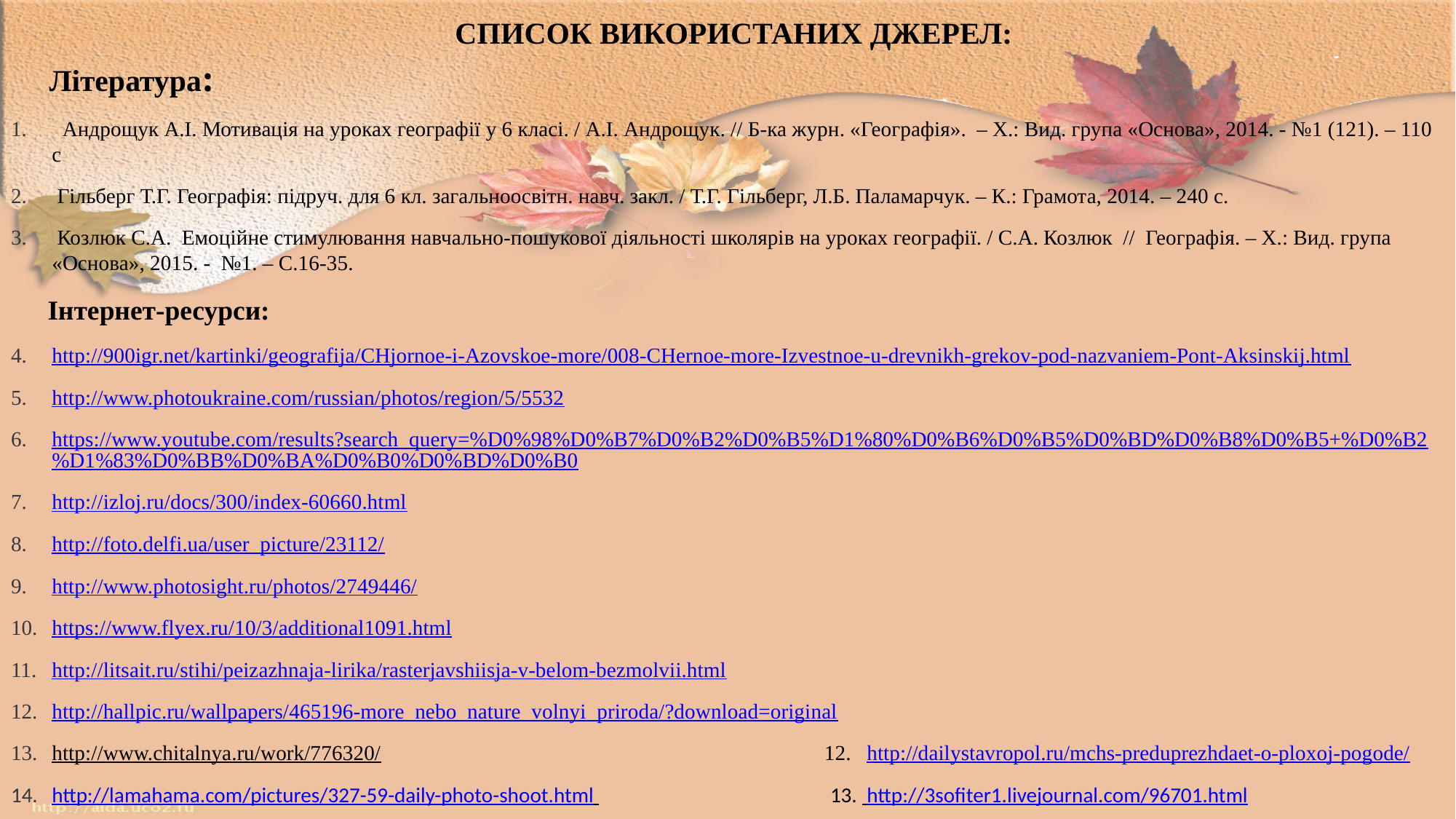

# СПИСОК ВИКОРИСТАНИХ ДЖЕРЕЛ:
     Література:
  Андрощук А.І. Мотивація на уроках географії у 6 класі. / А.І. Андрощук. // Б-ка журн. «Географія».  – Х.: Вид. група «Основа», 2014. - №1 (121). – 110 с
 Гільберг Т.Г. Географія: підруч. для 6 кл. загальноосвітн. навч. закл. / Т.Г. Гільберг, Л.Б. Паламарчук. – К.: Грамота, 2014. – 240 с.
 Козлюк С.А.  Емоційне стимулювання навчально-пошукової діяльності школярів на уроках географії. / С.А. Козлюк  //  Географія. – Х.: Вид. група «Основа», 2015. -  №1. – С.16-35.
       Інтернет-ресурси:
http://900igr.net/kartinki/geografija/CHjornoe-i-Azovskoe-more/008-CHernoe-more-Izvestnoe-u-drevnikh-grekov-pod-nazvaniem-Pont-Aksinskij.html
http://www.photoukraine.com/russian/photos/region/5/5532
https://www.youtube.com/results?search_query=%D0%98%D0%B7%D0%B2%D0%B5%D1%80%D0%B6%D0%B5%D0%BD%D0%B8%D0%B5+%D0%B2%D1%83%D0%BB%D0%BA%D0%B0%D0%BD%D0%B0
http://izloj.ru/docs/300/index-60660.html
http://foto.delfi.ua/user_picture/23112/
http://www.photosight.ru/photos/2749446/
https://www.flyex.ru/10/3/additional1091.html
http://litsait.ru/stihi/peizazhnaja-lirika/rasterjavshiisja-v-belom-bezmolvii.html
http://hallpic.ru/wallpapers/465196-more_nebo_nature_volnyi_priroda/?download=original
http://www.chitalnya.ru/work/776320/                                                                                    12.   http://dailystavropol.ru/mchs-preduprezhdaet-o-ploxoj-pogode/
http://lamahama.com/pictures/327-59-daily-photo-shoot.html                                                  13.  http://3sofiter1.livejournal.com/96701.html